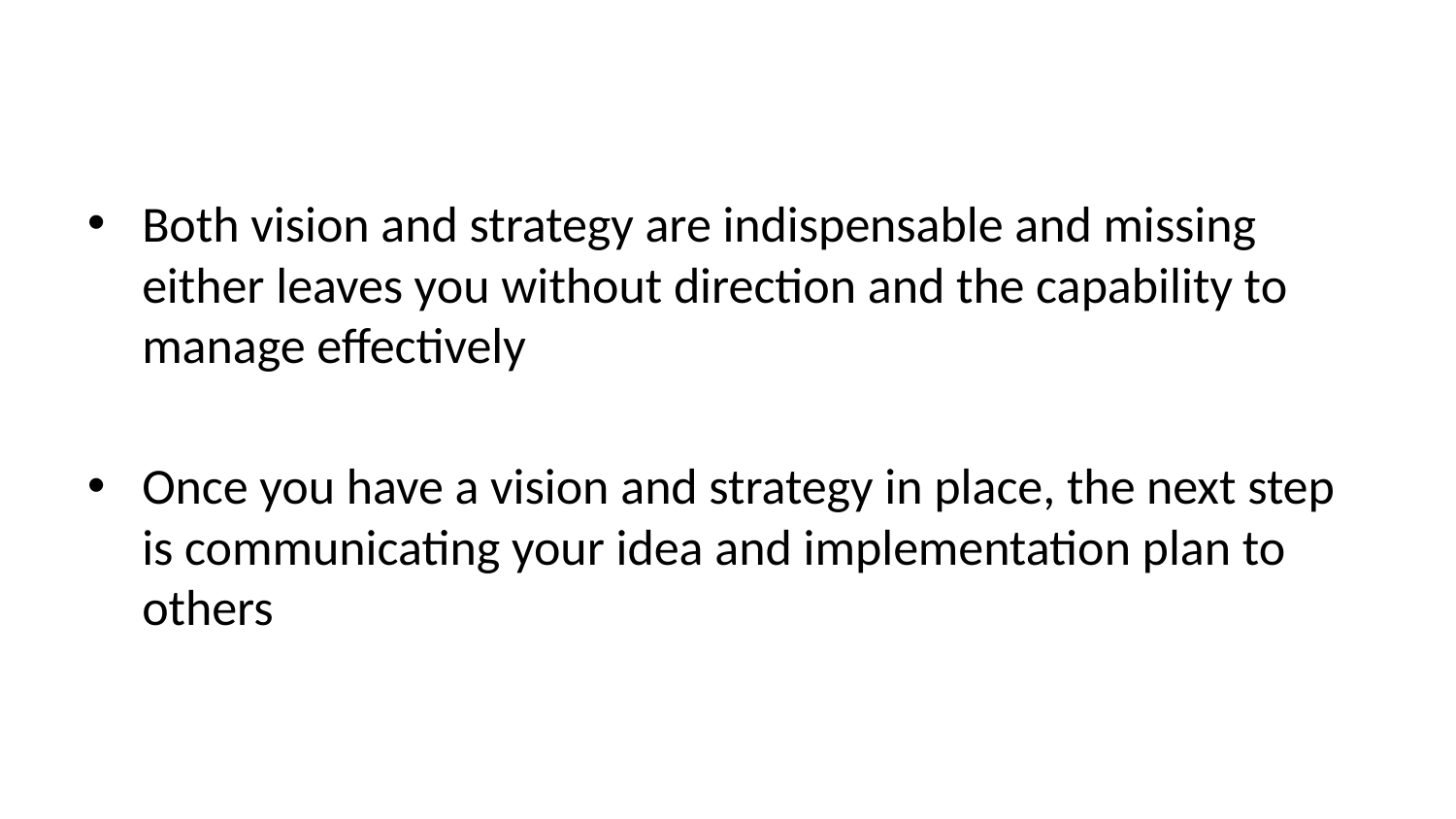

Both vision and strategy are indispensable and missing either leaves you without direction and the capability to manage effectively

Once you have a vision and strategy in place, the next step is communicating your idea and implementation plan to others